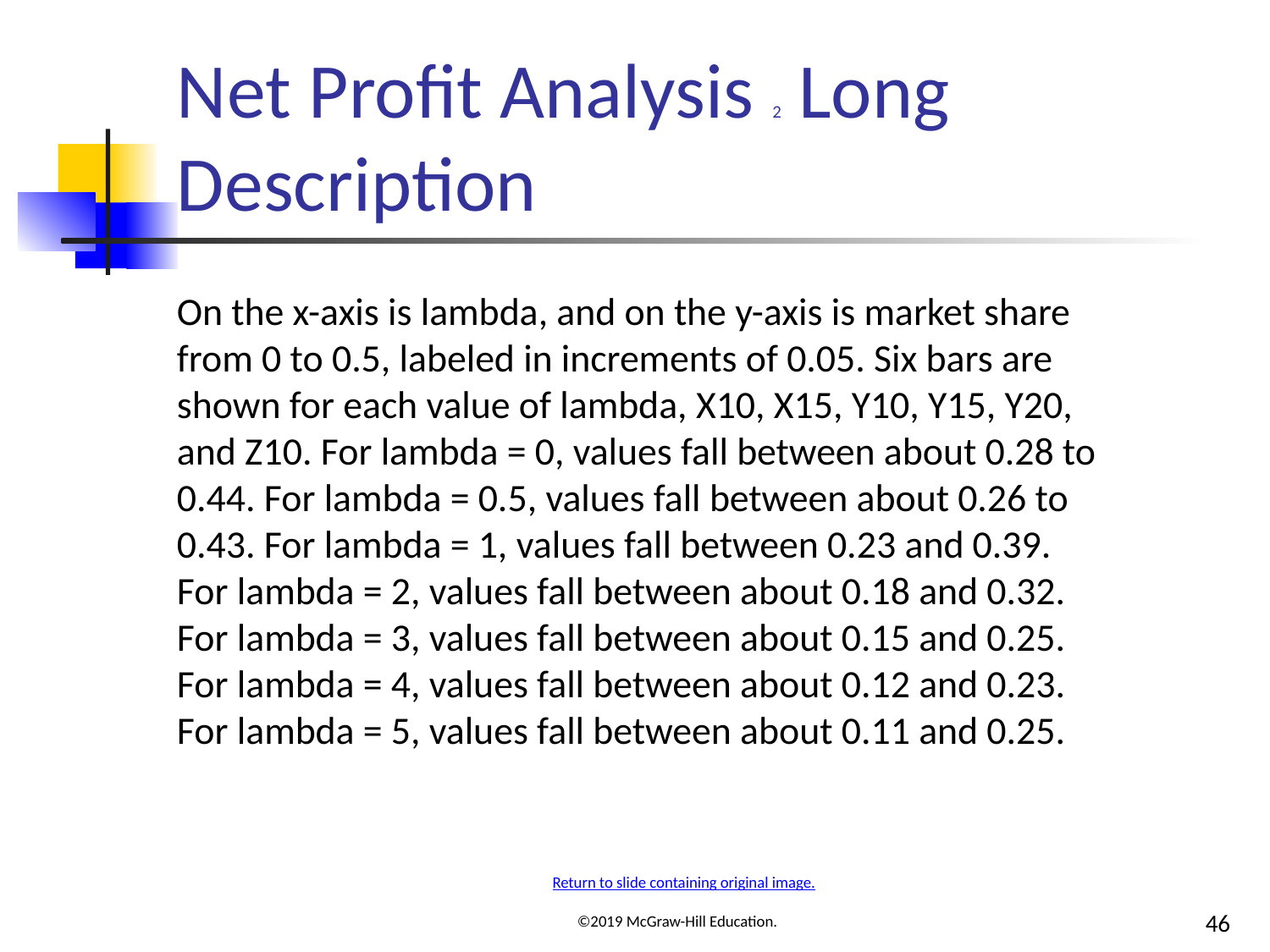

# Net Profit Analysis 2 Long Description
On the x-axis is lambda, and on the y-axis is market share from 0 to 0.5, labeled in increments of 0.05. Six bars are shown for each value of lambda, X10, X15, Y10, Y15, Y20, and Z10. For lambda = 0, values fall between about 0.28 to 0.44. For lambda = 0.5, values fall between about 0.26 to 0.43. For lambda = 1, values fall between 0.23 and 0.39. For lambda = 2, values fall between about 0.18 and 0.32. For lambda = 3, values fall between about 0.15 and 0.25. For lambda = 4, values fall between about 0.12 and 0.23. For lambda = 5, values fall between about 0.11 and 0.25.
Return to slide containing original image.